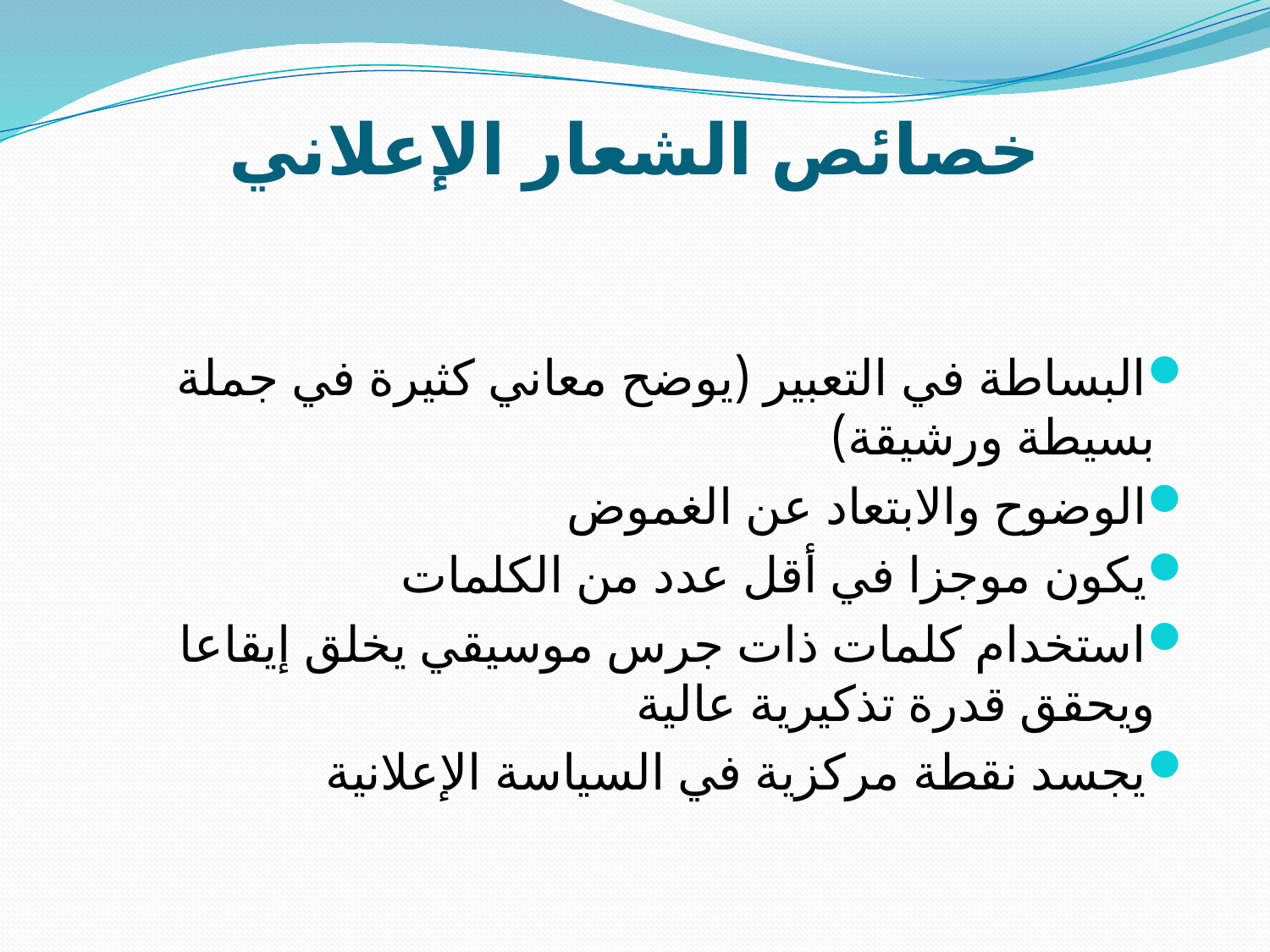

# خصائص الشعار الإعلاني
البساطة في التعبير (يوضح معاني كثيرة في جملة بسيطة ورشيقة)
الوضوح والابتعاد عن الغموض
يكون موجزا في أقل عدد من الكلمات
استخدام كلمات ذات جرس موسيقي يخلق إيقاعا ويحقق قدرة تذكيرية عالية
يجسد نقطة مركزية في السياسة الإعلانية